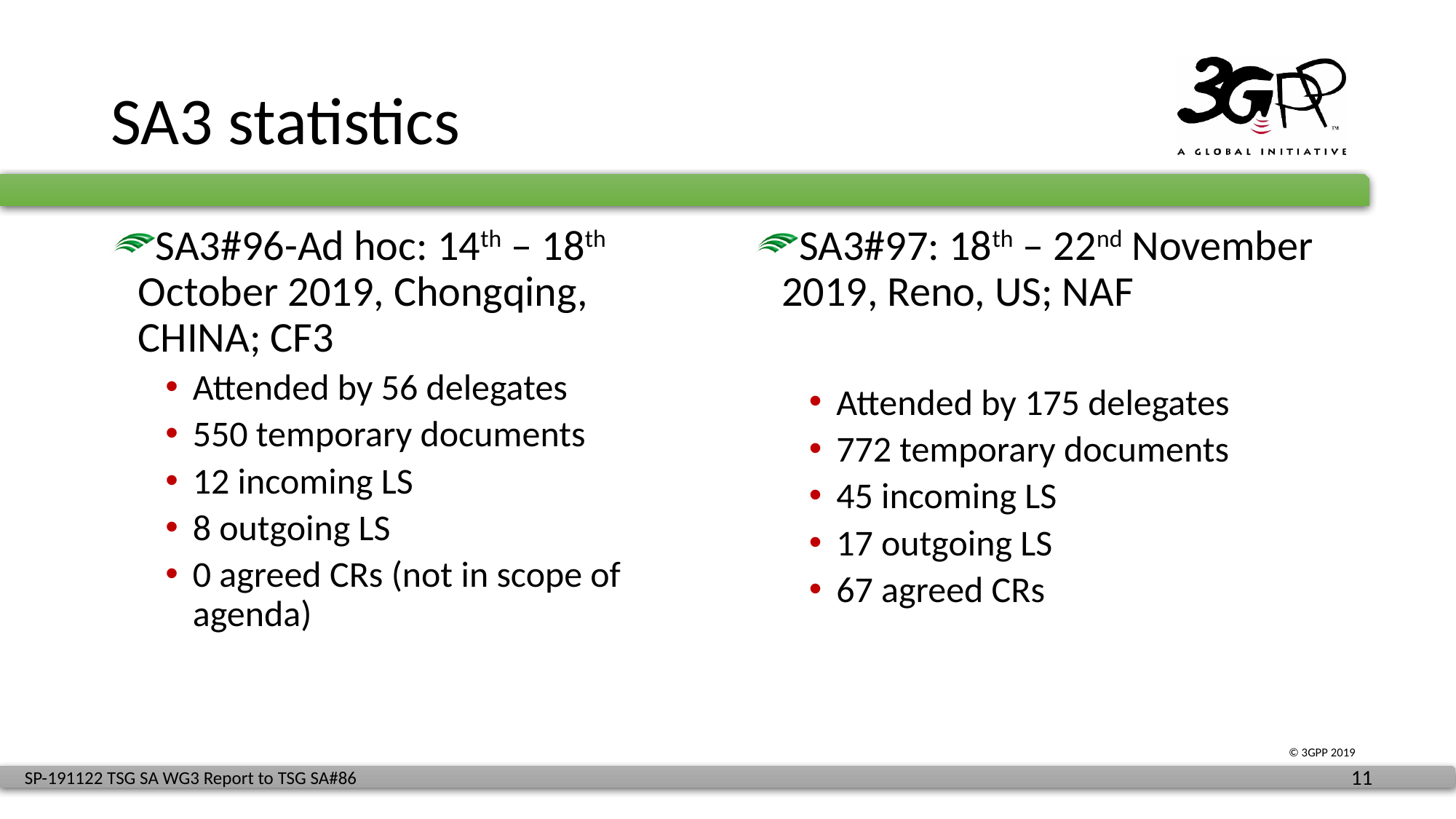

# SA3 statistics
SA3#96-Ad hoc: 14th – 18th October 2019, Chongqing, CHINA; CF3
Attended by 56 delegates
550 temporary documents
12 incoming LS
8 outgoing LS
0 agreed CRs (not in scope of agenda)

SA3#97: 18th – 22nd November 2019, Reno, US; NAF

Attended by 175 delegates
772 temporary documents
45 incoming LS
17 outgoing LS
67 agreed CRs